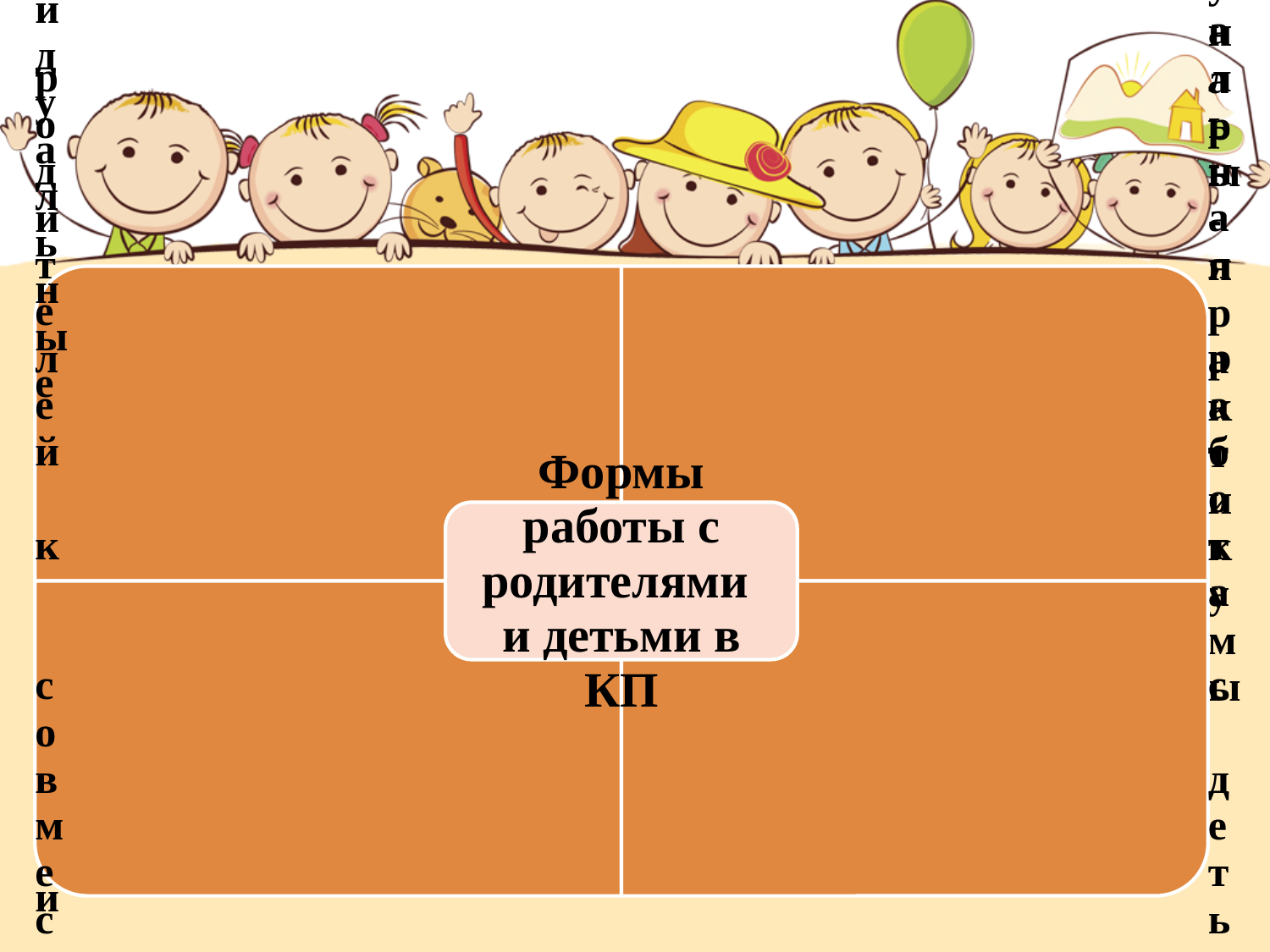

Формы работы с родителями  и детьми в КП
#